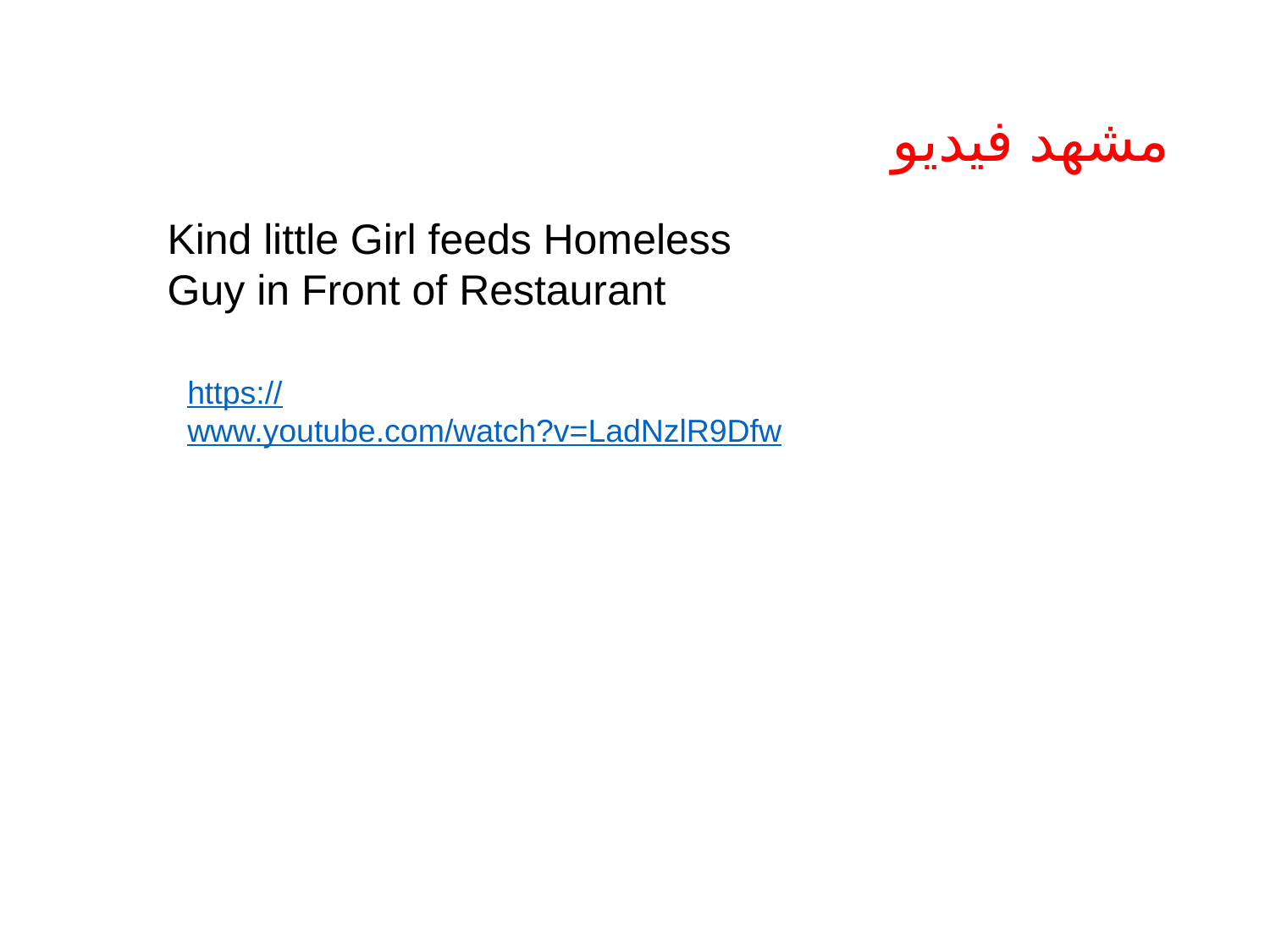

# مشهد فيديو
Kind little Girl feeds Homeless Guy in Front of Restaurant
https://www.youtube.com/watch?v=LadNzlR9Dfw